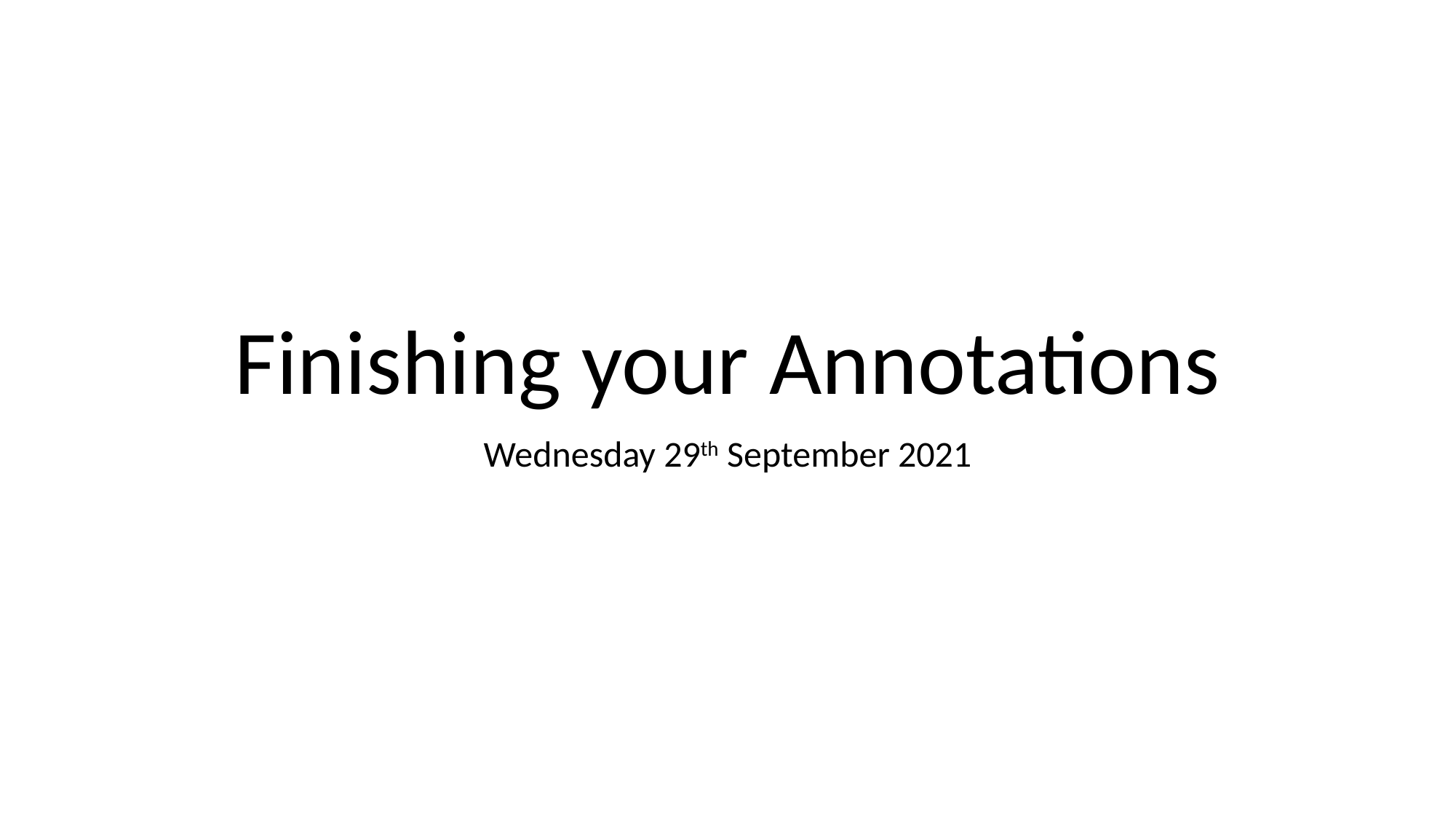

# Finishing your Annotations
Wednesday 29th September 2021